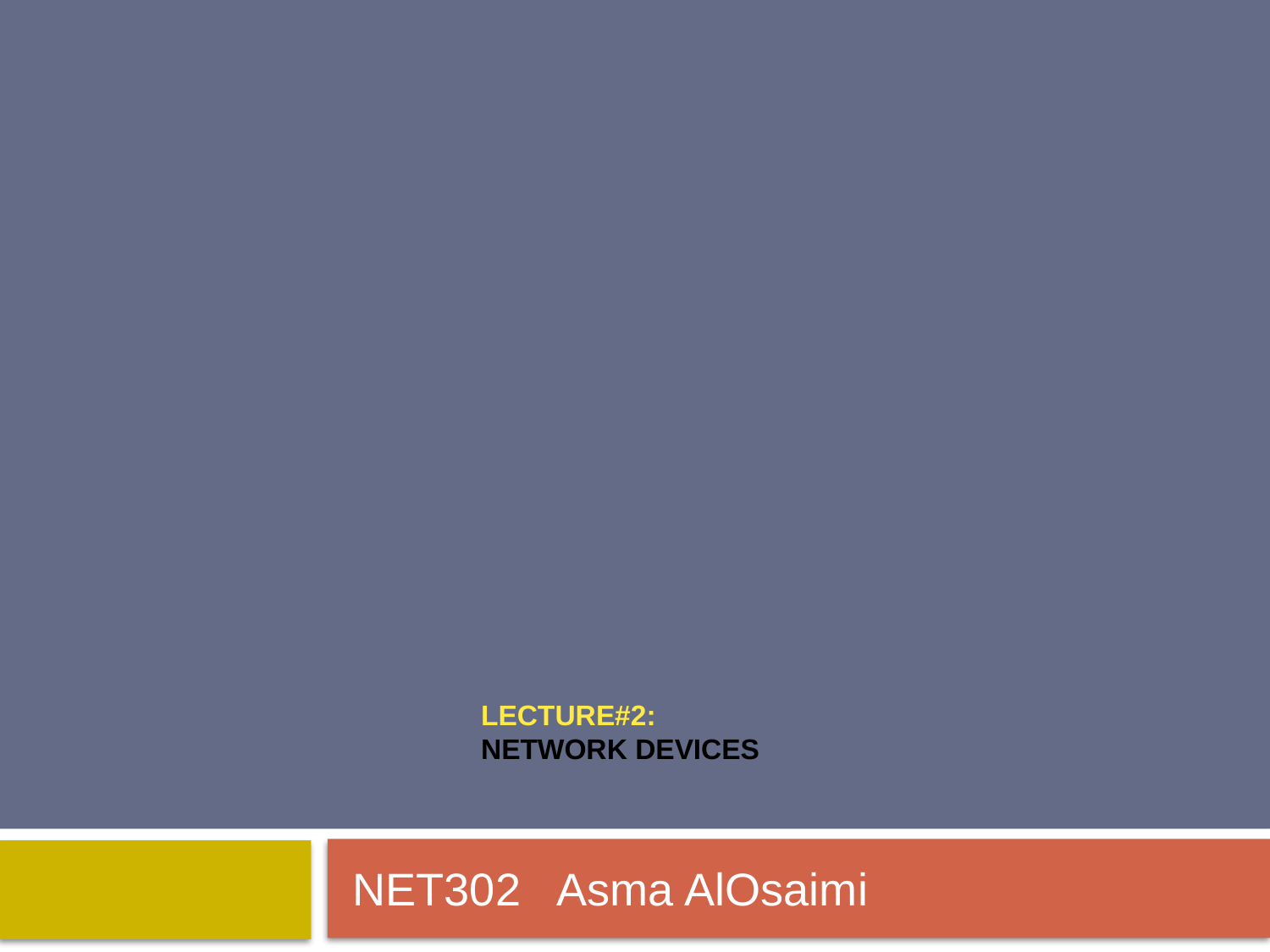

# Lecture#2: Network Devices
NET302   Asma AlOsaimi